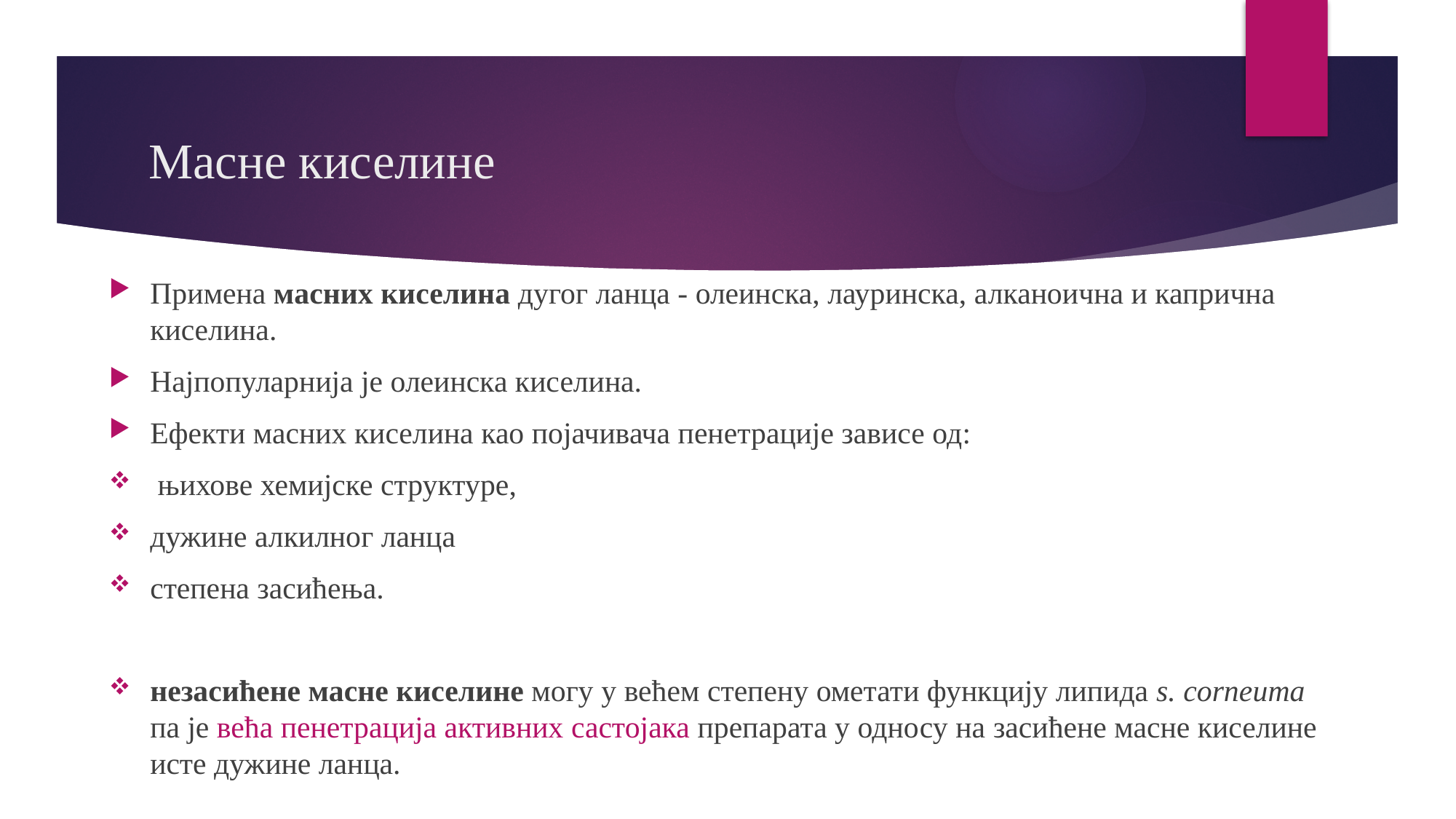

# Масне киселине
Примена масних киселина дугог ланца - олеинска, лауринска, алканоична и капрична киселина.
Најпопуларнија је олеинска киселина.
Ефекти масних киселина као појачивача пенетрације зависе од:
 њихове хемијске структуре,
дужине алкилног ланца
степена засићења.

незасићене масне киселине могу у већем степену ометати функцију липида s. corneuma  па је већа пенетрација активних састојака препарата у односу на засићене масне киселине исте дужине ланца.